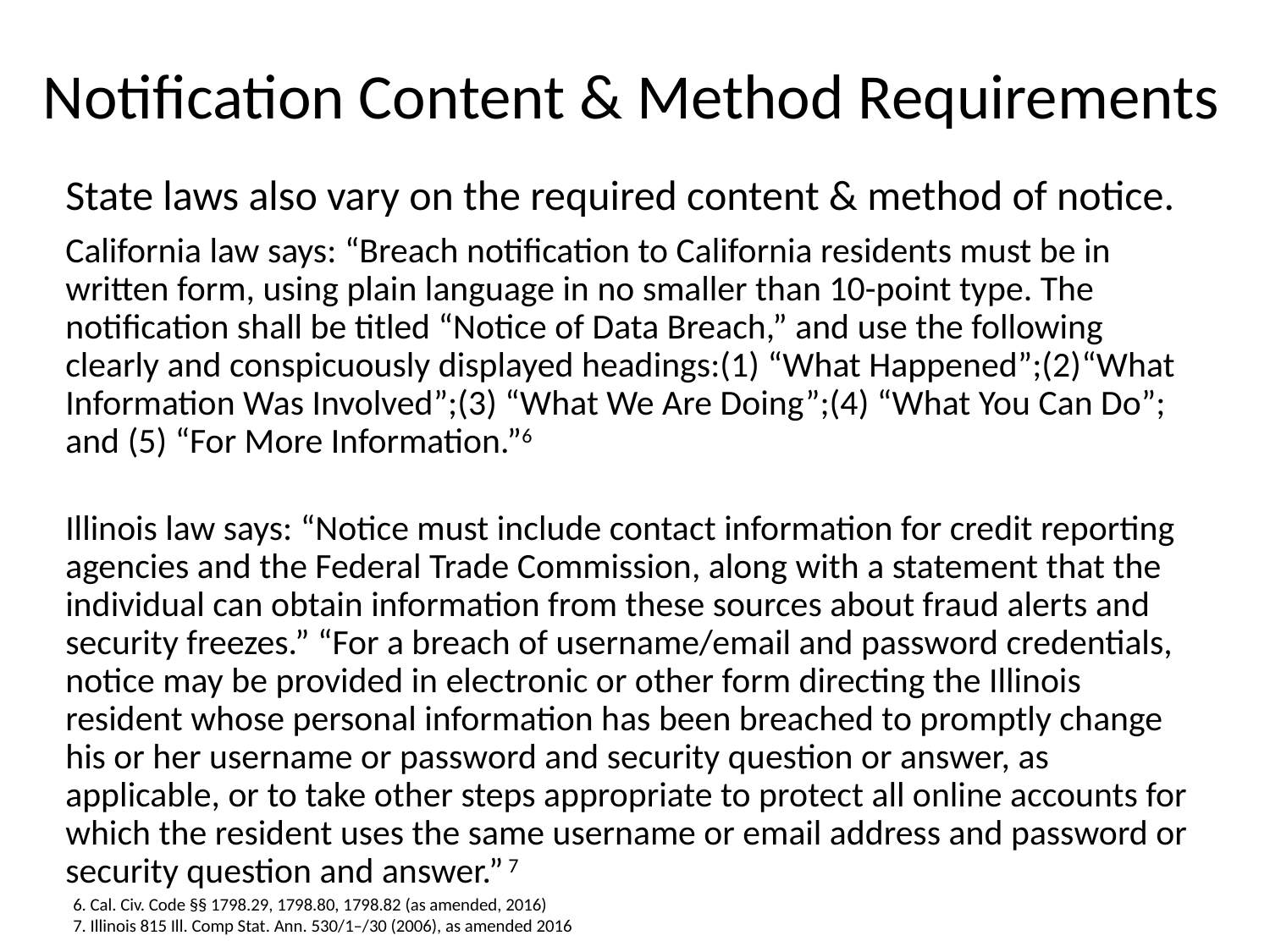

# Notification Content & Method Requirements
State laws also vary on the required content & method of notice.
California law says: “Breach notification to California residents must be in written form, using plain language in no smaller than 10-point type. The notification shall be titled “Notice of Data Breach,” and use the following clearly and conspicuously displayed headings:(1) “What Happened”;(2)“What Information Was Involved”;(3) “What We Are Doing”;(4) “What You Can Do”; and (5) “For More Information.”6

Illinois law says: “Notice must include contact information for credit reporting agencies and the Federal Trade Commission, along with a statement that the individual can obtain information from these sources about fraud alerts and security freezes.” “For a breach of username/email and password credentials, notice may be provided in electronic or other form directing the Illinois resident whose personal information has been breached to promptly change his or her username or password and security question or answer, as applicable, or to take other steps appropriate to protect all online accounts for which the resident uses the same username or email address and password or security question and answer.” 7

6. Cal. Civ. Code §§ 1798.29, 1798.80, 1798.82 (as amended, 2016)
7. Illinois 815 Ill. Comp Stat. Ann. 530/1–/30 (2006), as amended 2016